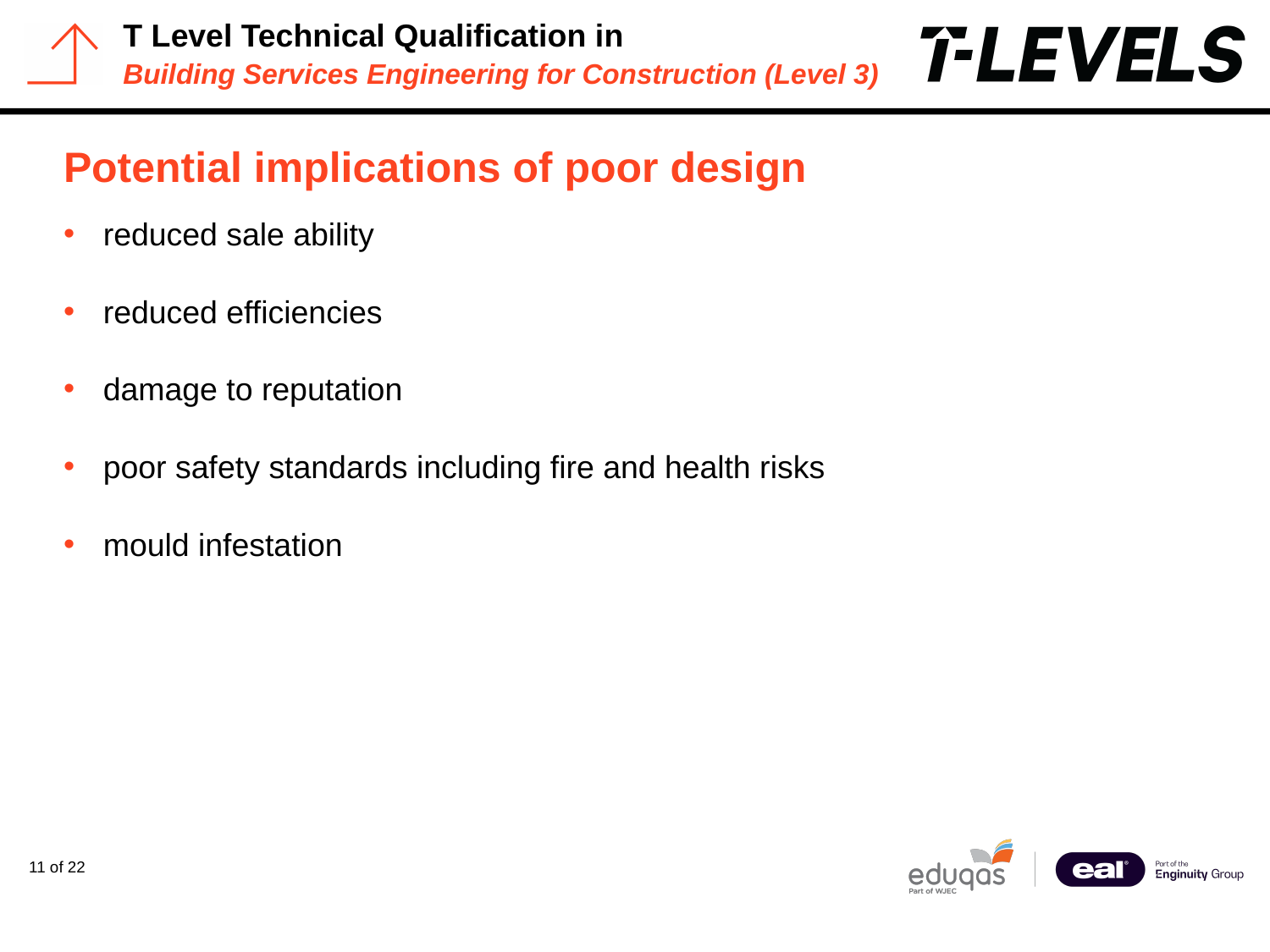

# Potential implications of poor design
reduced sale ability
reduced efficiencies
damage to reputation
poor safety standards including fire and health risks
mould infestation